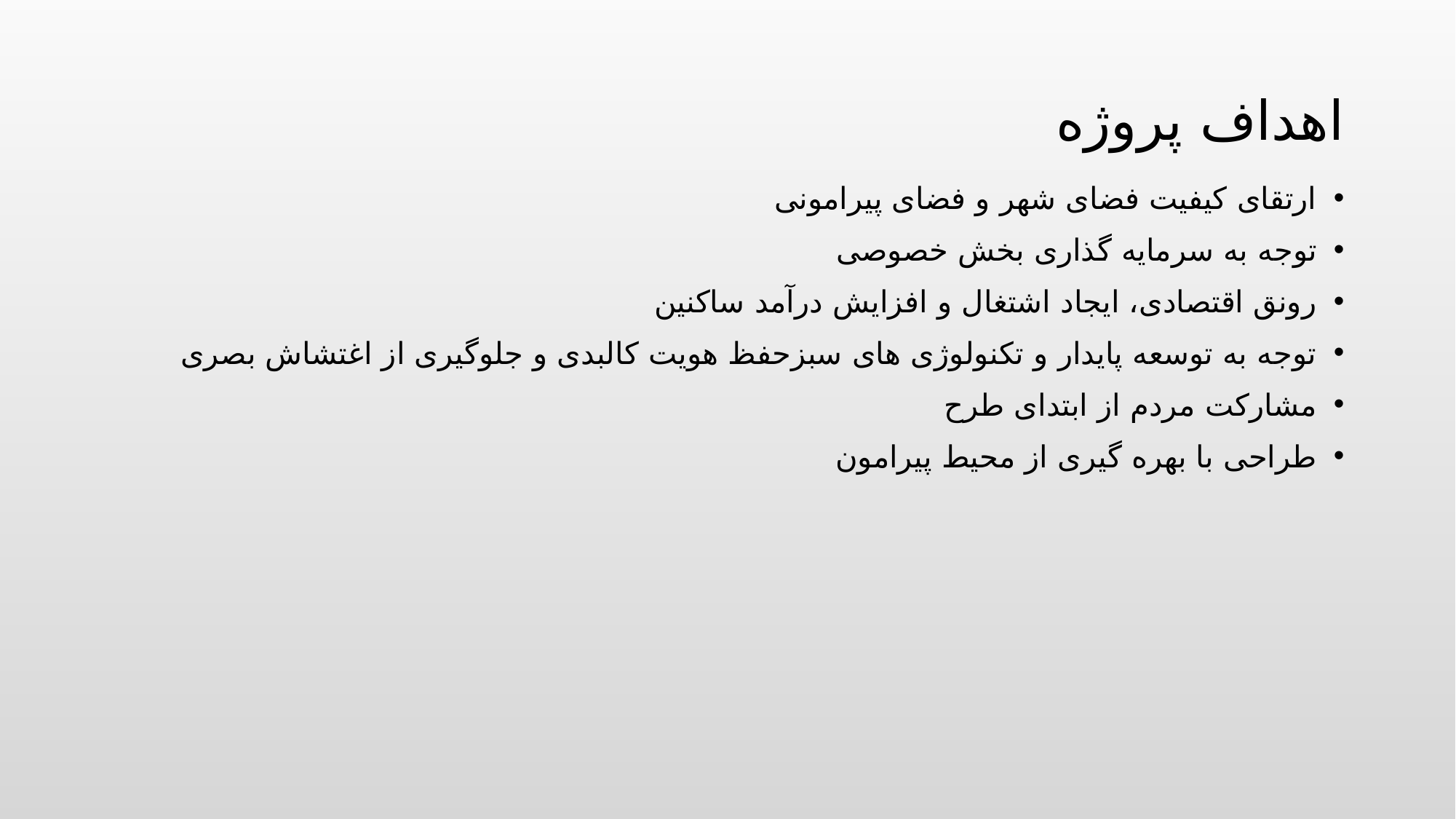

# اهداف پروژه
ارتقای کیفیت فضای شهر و فضای پیرامونی
توجه به سرمایه گذاری بخش خصوصی
رونق اقتصادی، ایجاد اشتغال و افزایش درآمد ساکنین
توجه به توسعه پایدار و تکنولوژی های سبزحفظ هویت کالبدی و جلوگیری از اغتشاش بصری
مشارکت مردم از ابتدای طرح
طراحی با بهره گیری از محیط پیرامون